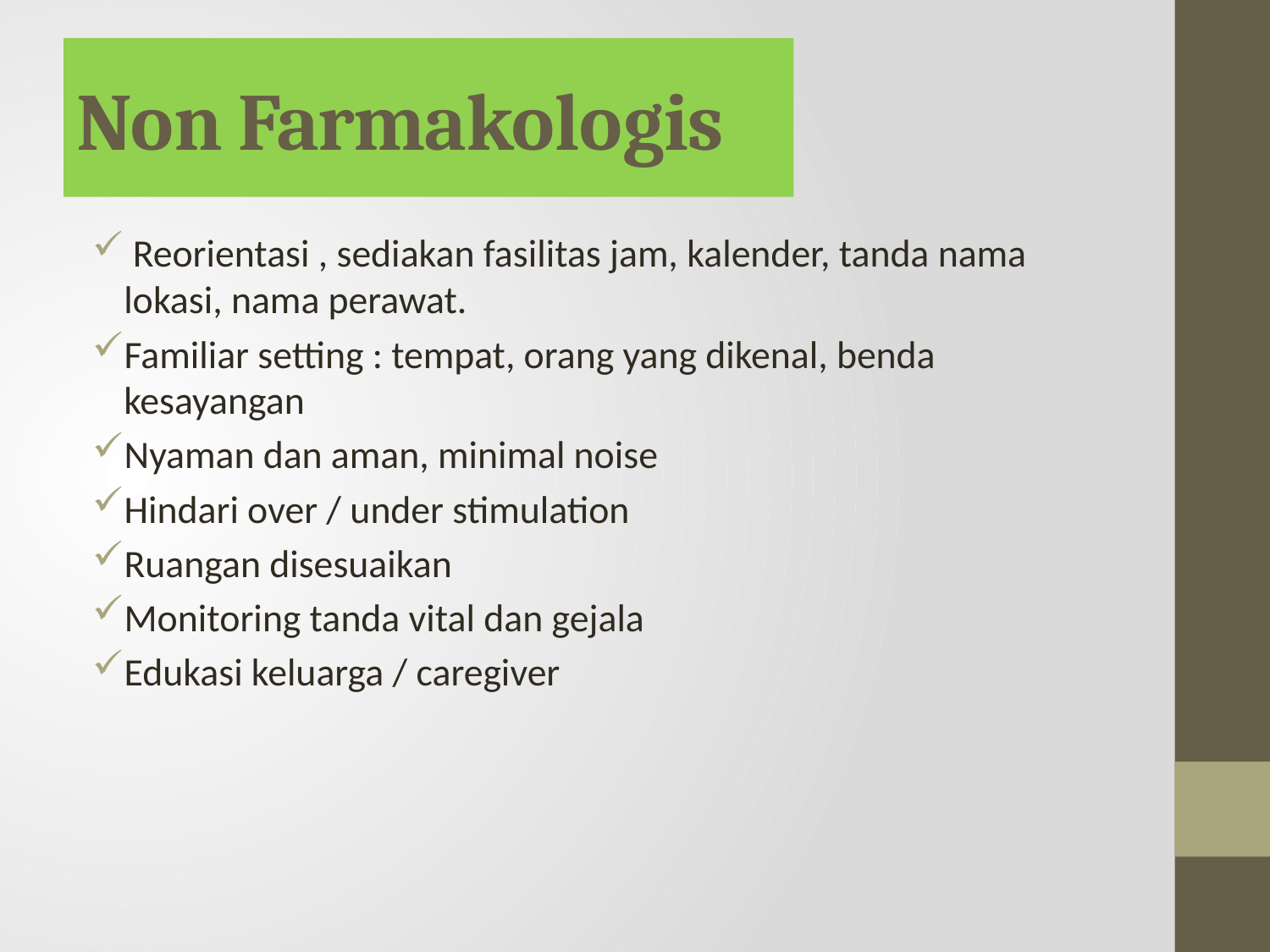

# Non Farmakologis
 Reorientasi , sediakan fasilitas jam, kalender, tanda nama  lokasi, nama perawat.
Familiar setting : tempat, orang yang dikenal, benda kesayangan
Nyaman dan aman, minimal noise
Hindari over / under stimulation
Ruangan disesuaikan
Monitoring tanda vital dan gejala
Edukasi keluarga / caregiver